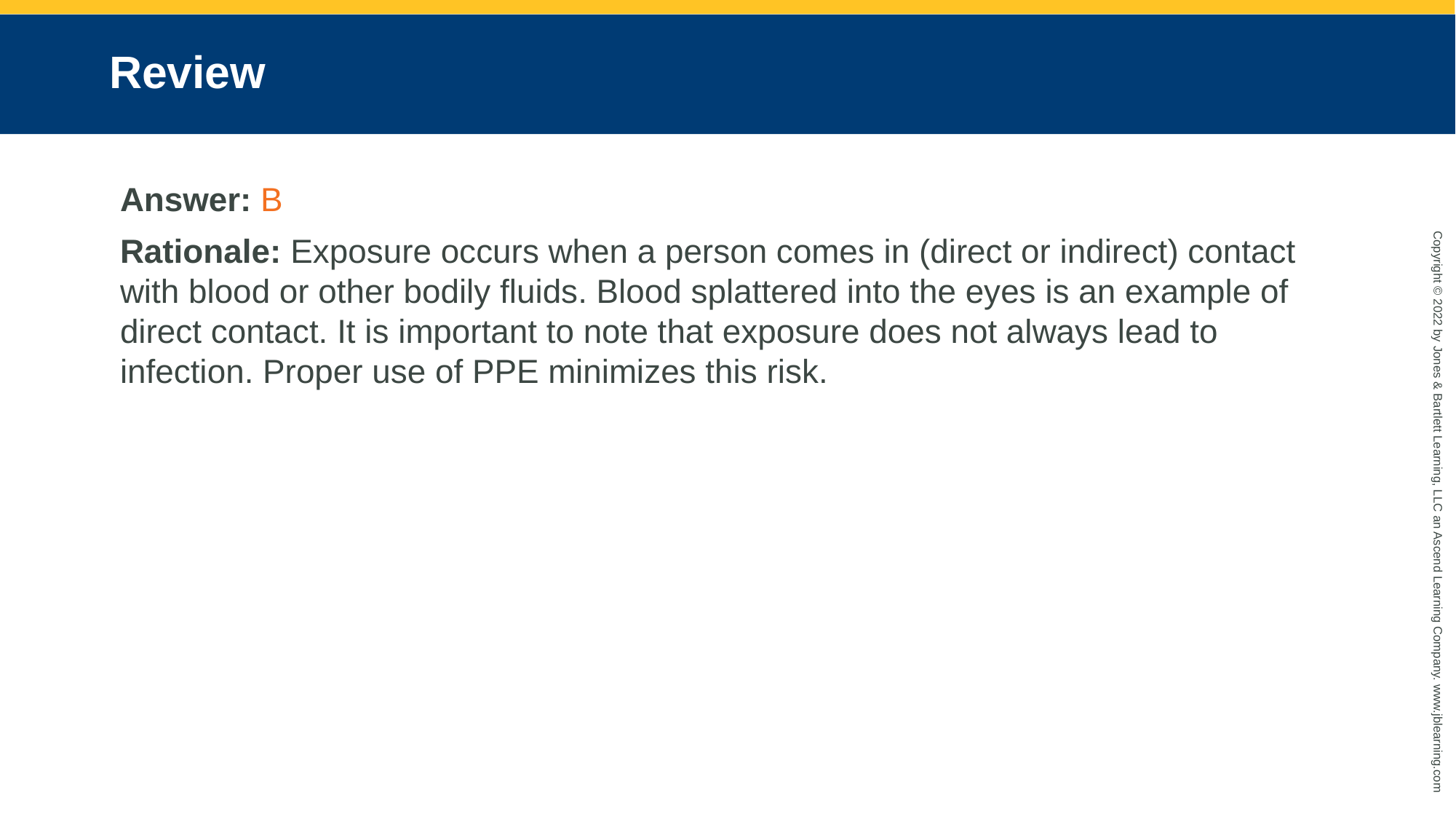

# Review
Answer: B
Rationale: Exposure occurs when a person comes in (direct or indirect) contact with blood or other bodily fluids. Blood splattered into the eyes is an example of direct contact. It is important to note that exposure does not always lead to infection. Proper use of PPE minimizes this risk.